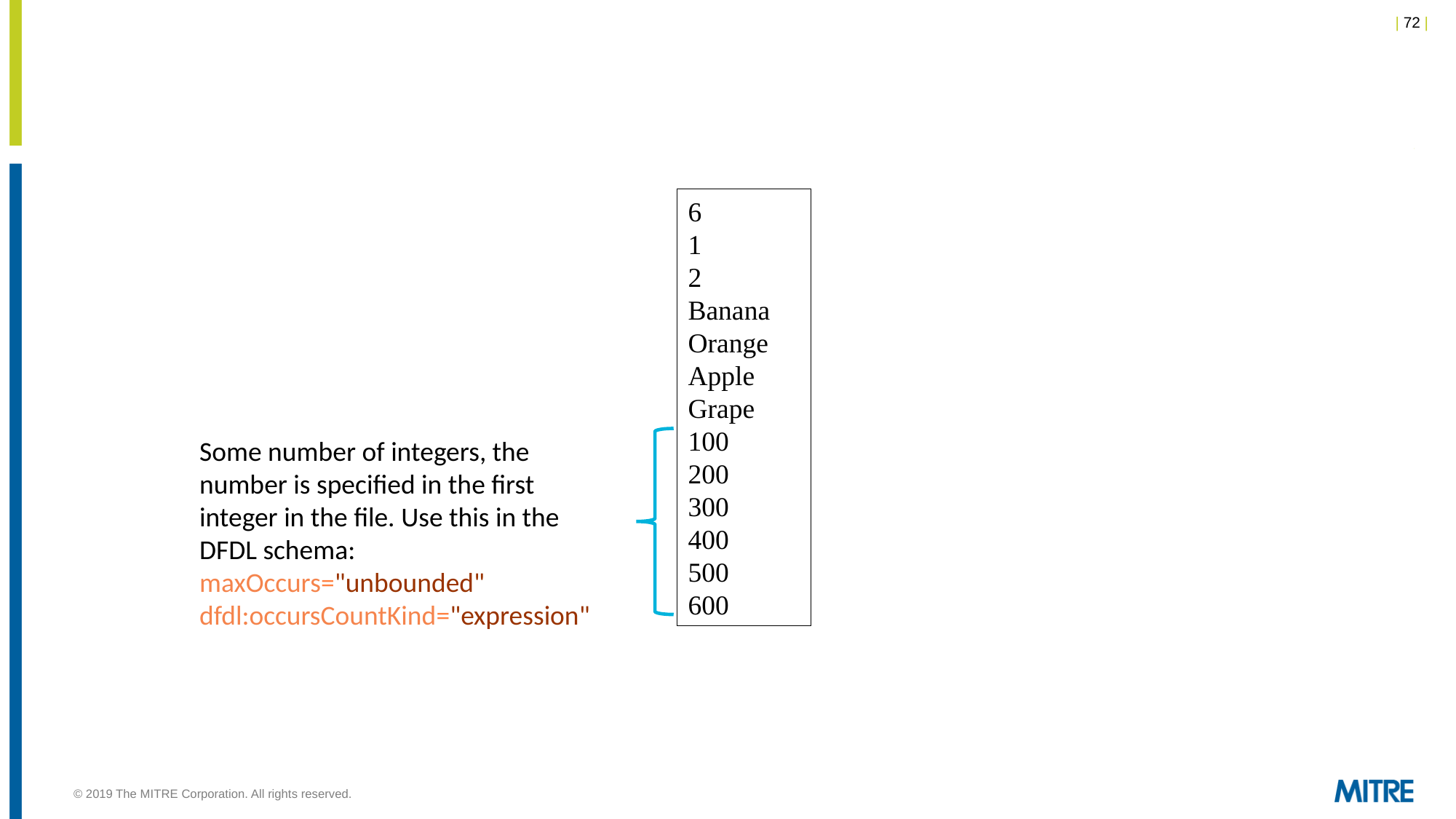

6
1
2
Banana
Orange
Apple
Grape
100
200
300
400
500
600
Some number of integers, the number is specified in the first integer in the file. Use this in the DFDL schema:
maxOccurs="unbounded" dfdl:occursCountKind="expression"

© 2019 The MITRE Corporation. All rights reserved.